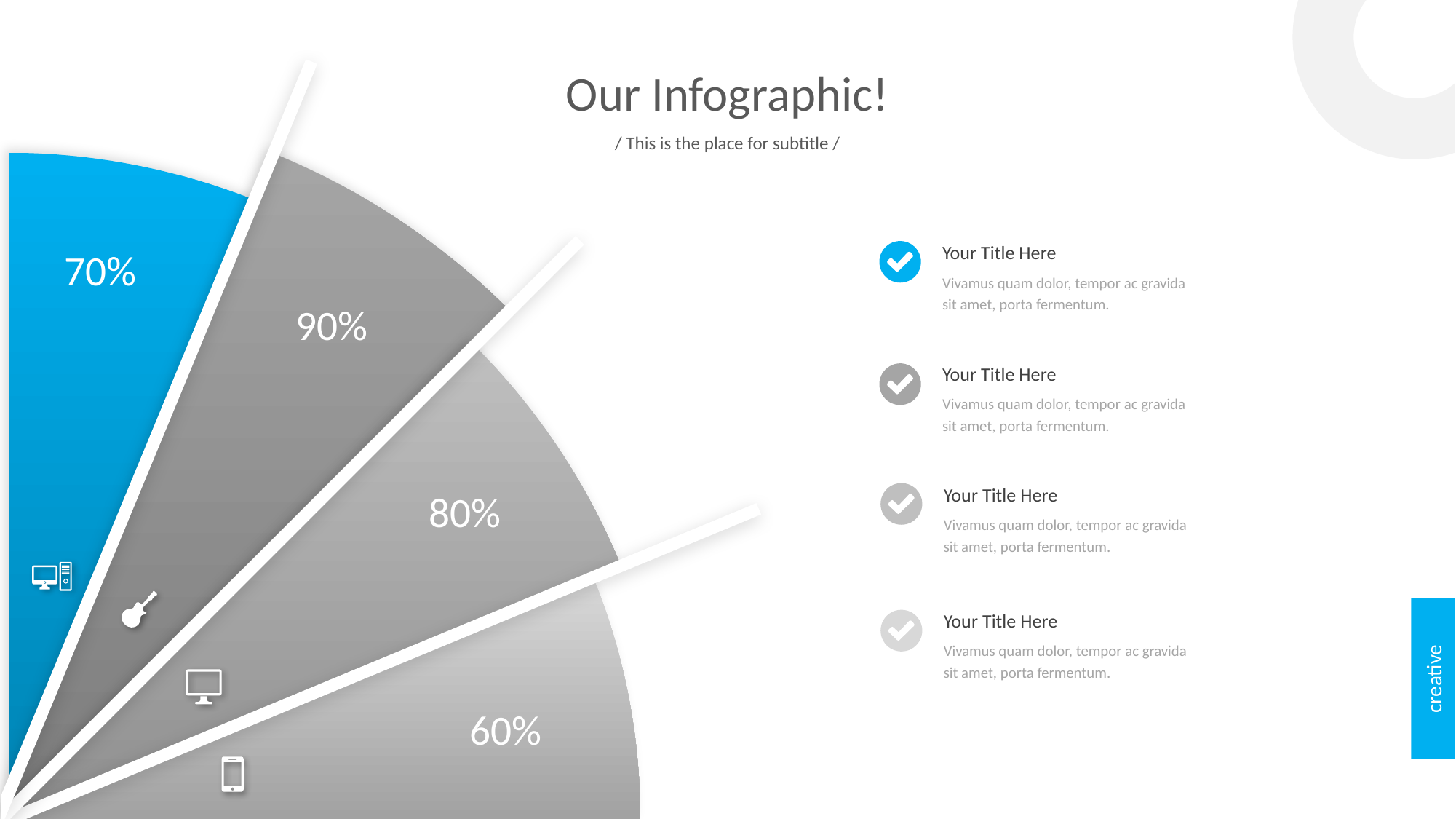

Our Infographic!

70%
90%

80%

60%

/ This is the place for subtitle /
Your Title Here

Vivamus quam dolor, tempor ac gravida sit amet, porta fermentum.
Your Title Here

Vivamus quam dolor, tempor ac gravida sit amet, porta fermentum.
Your Title Here

Vivamus quam dolor, tempor ac gravida sit amet, porta fermentum.

creative
Your Title Here

Vivamus quam dolor, tempor ac gravida sit amet, porta fermentum.
Company name Here